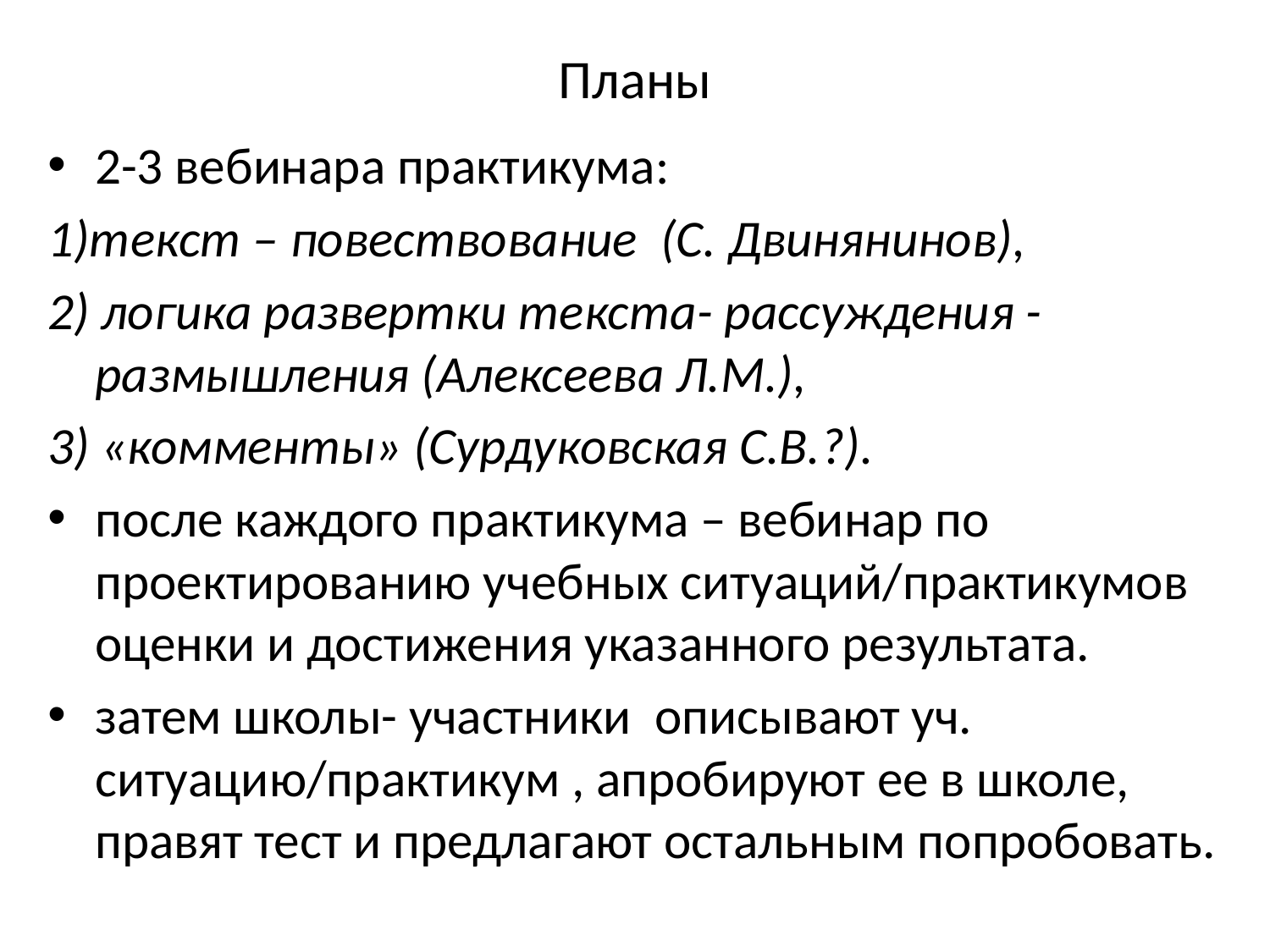

# Планы
2-3 вебинара практикума:
1)текст – повествование  (С. Двинянинов),
2) логика развертки текста- рассуждения - размышления (Алексеева Л.М.),
3) «комменты» (Сурдуковская С.В.?).
после каждого практикума – вебинар по проектированию учебных ситуаций/практикумов  оценки и достижения указанного результата.
затем школы- участники  описывают уч. ситуацию/практикум , апробируют ее в школе, правят тест и предлагают остальным попробовать.